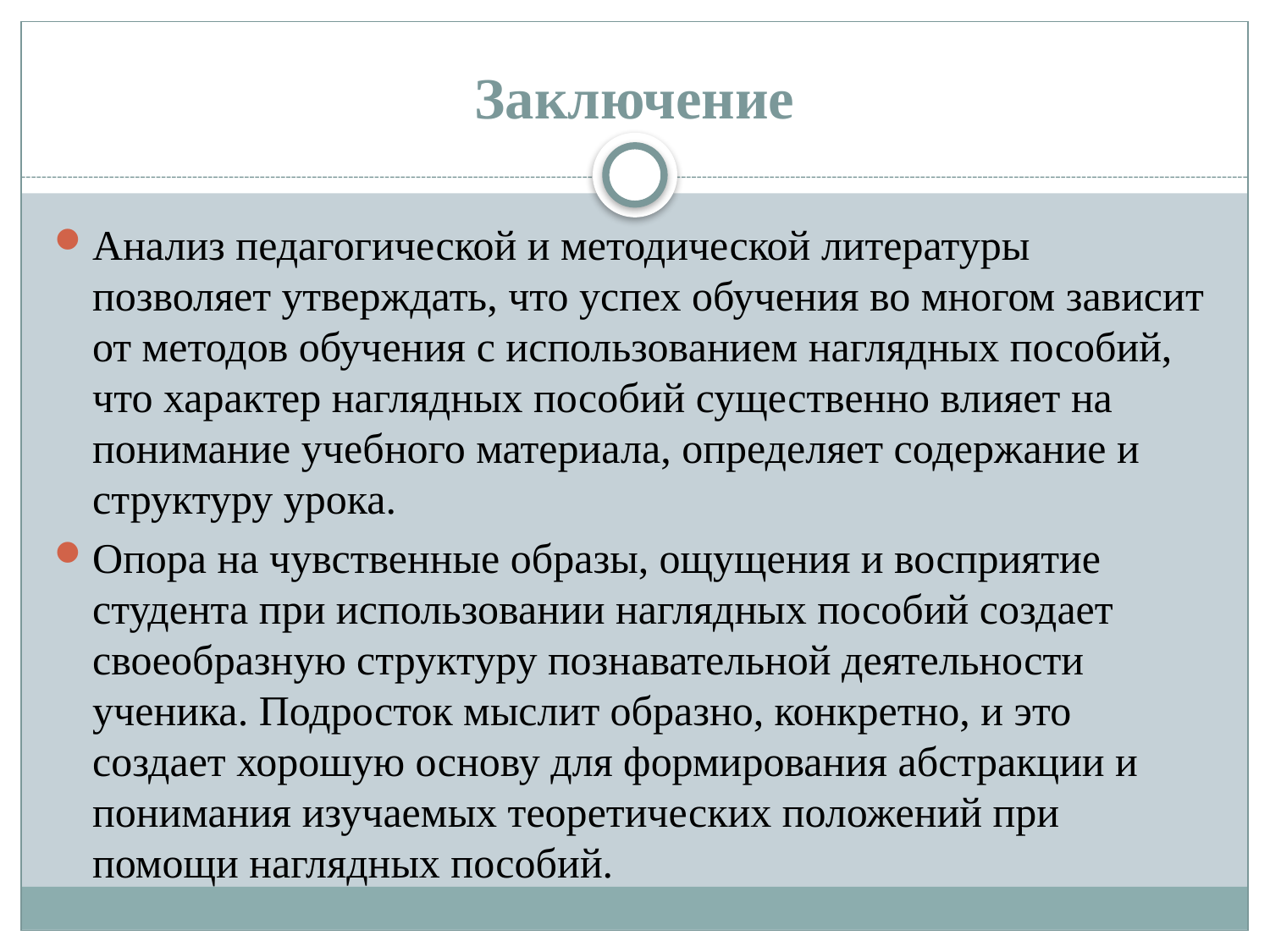

# Заключение
Анализ педагогической и методической литературы позволяет утверждать, что успех обучения во многом зависит от методов обучения с использованием наглядных пособий, что характер наглядных пособий существенно влияет на понимание учебного материала, определяет содержание и структуру урока.
Опора на чувственные образы, ощущения и восприятие студента при использовании наглядных пособий создает своеобразную структуру познавательной деятельности ученика. Подросток мыслит образно, конкретно, и это создает хорошую основу для формирования абстракции и понимания изучаемых теоретических положений при помощи наглядных пособий.